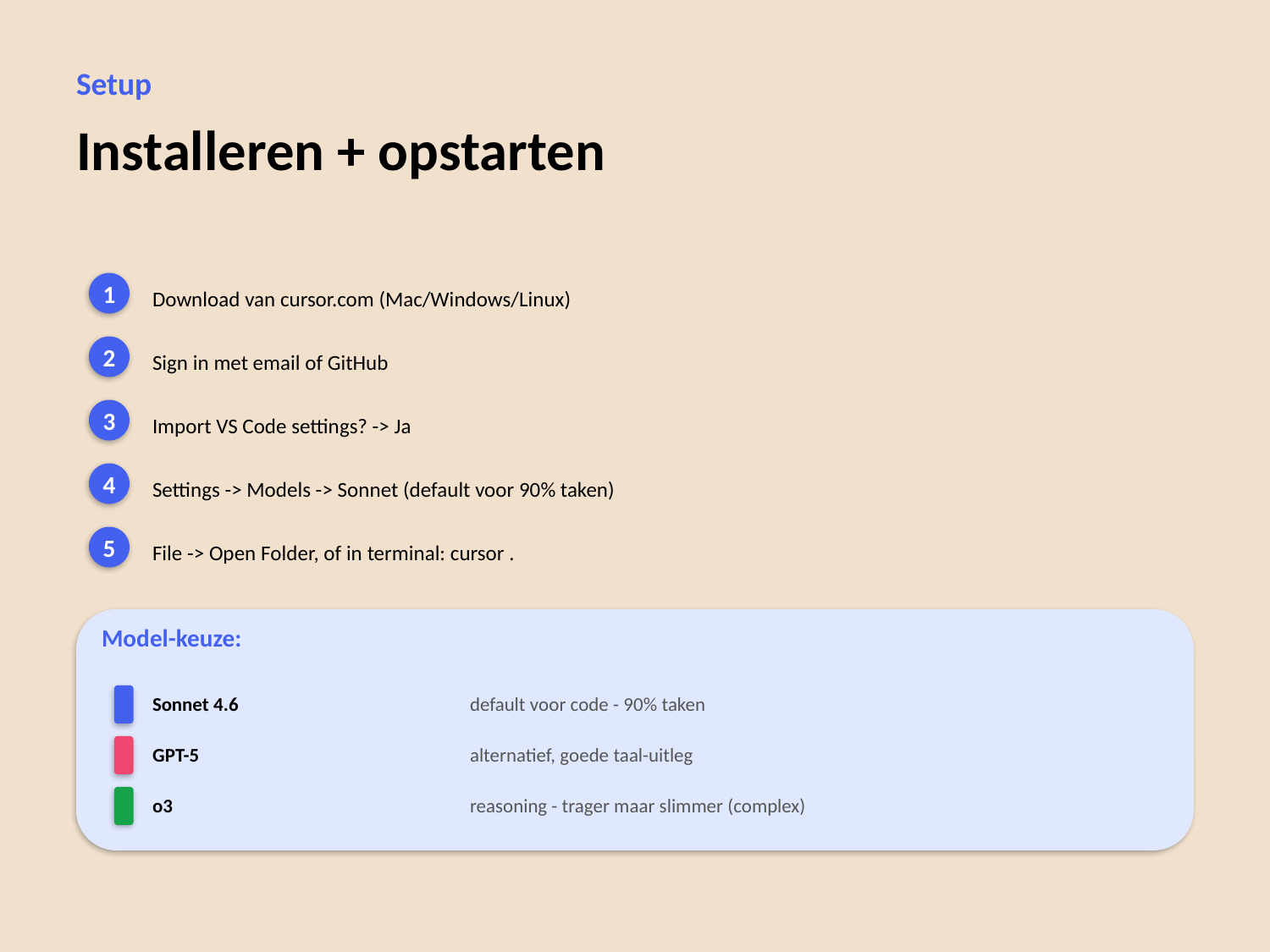

Setup
Installeren + opstarten

1
Download van cursor.com (Mac/Windows/Linux)

2
Sign in met email of GitHub

3
Import VS Code settings? -> Ja

4
Settings -> Models -> Sonnet (default voor 90% taken)

5
File -> Open Folder, of in terminal: cursor .

Model-keuze:
Sonnet 4.6
default voor code - 90% taken

GPT-5
alternatief, goede taal-uitleg

o3
reasoning - trager maar slimmer (complex)